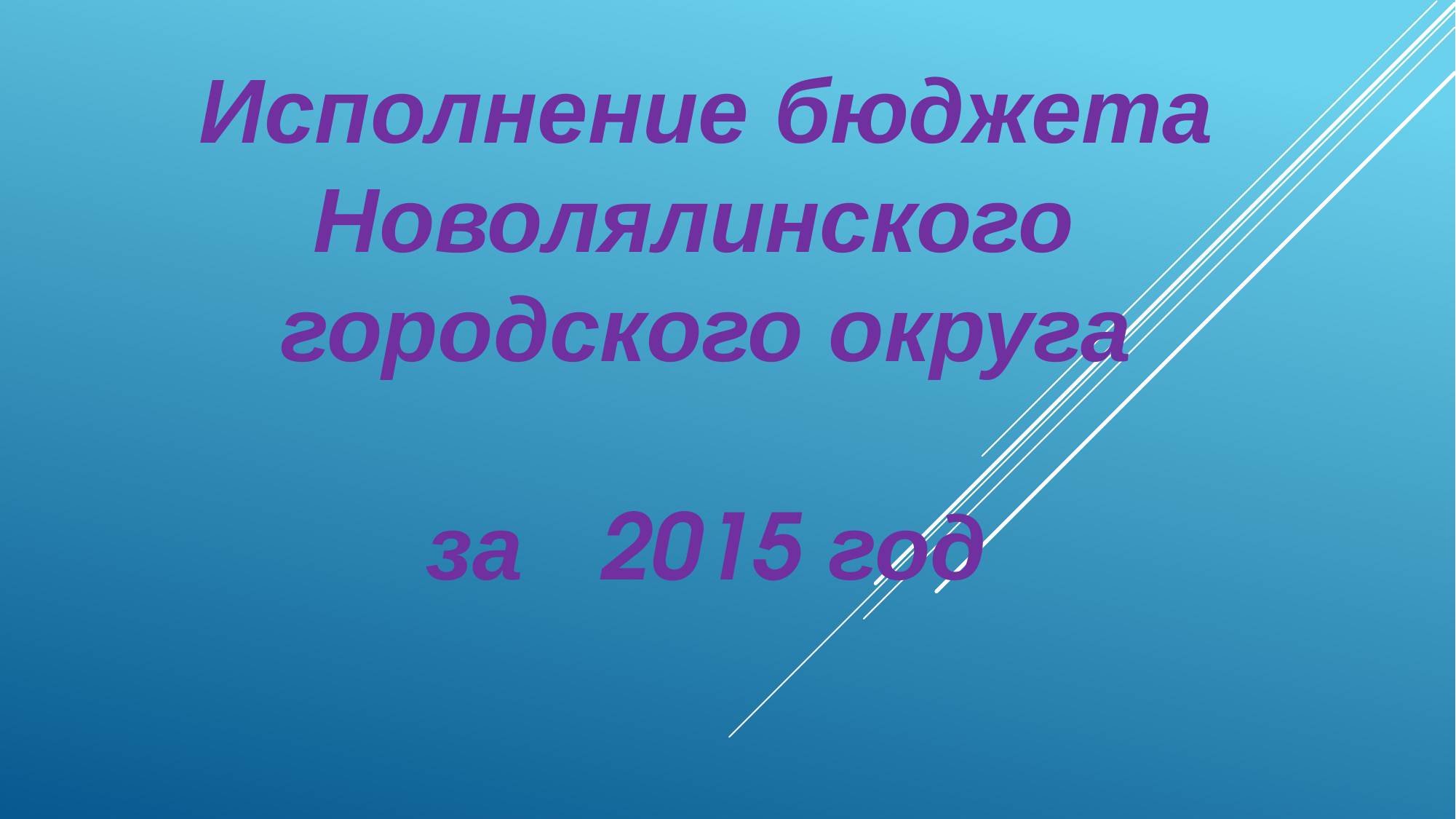

Исполнение бюджета Новолялинского
городского округа

за   2015 год